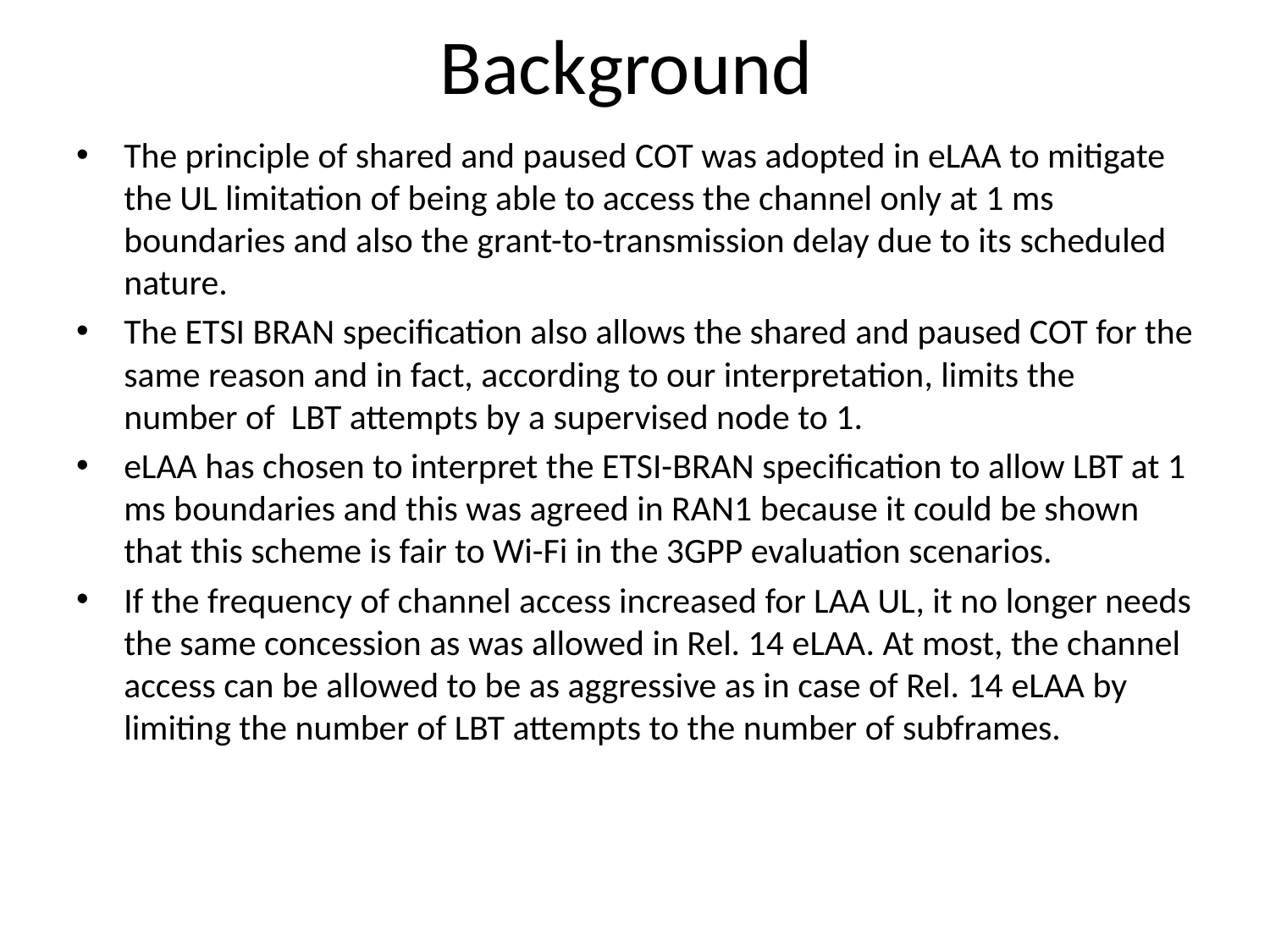

# Background
The principle of shared and paused COT was adopted in eLAA to mitigate the UL limitation of being able to access the channel only at 1 ms boundaries and also the grant-to-transmission delay due to its scheduled nature.
The ETSI BRAN specification also allows the shared and paused COT for the same reason and in fact, according to our interpretation, limits the number of  LBT attempts by a supervised node to 1.
eLAA has chosen to interpret the ETSI-BRAN specification to allow LBT at 1 ms boundaries and this was agreed in RAN1 because it could be shown that this scheme is fair to Wi-Fi in the 3GPP evaluation scenarios.
If the frequency of channel access increased for LAA UL, it no longer needs the same concession as was allowed in Rel. 14 eLAA. At most, the channel access can be allowed to be as aggressive as in case of Rel. 14 eLAA by limiting the number of LBT attempts to the number of subframes.